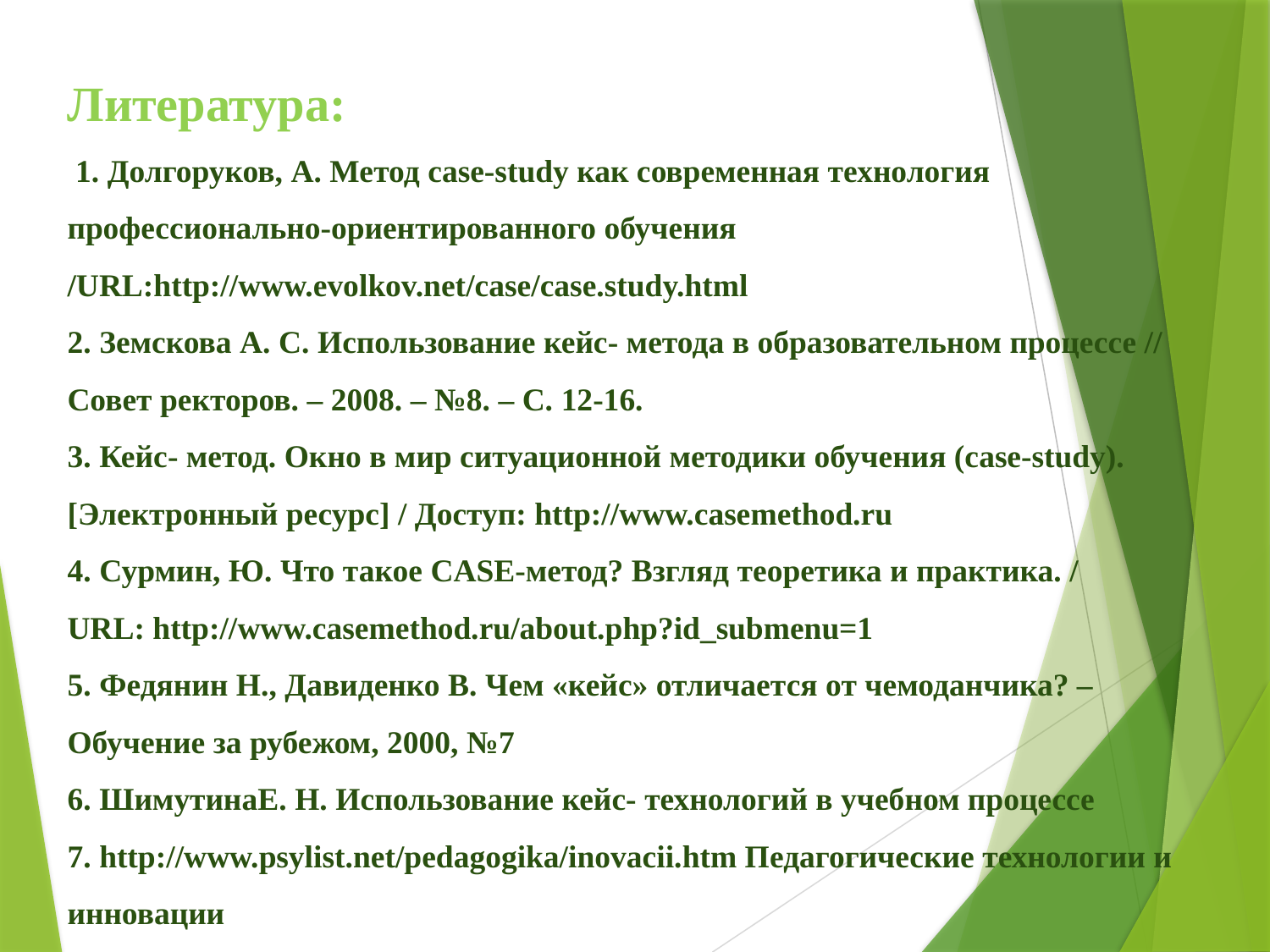

Литература:
 1. Долгоруков, А. Метод case-study как современная технология профессионально-ориентированного обучения /URL:http://www.evolkov.net/case/case.study.html
2. Земскова А. С. Использование кейс- метода в образовательном процессе // Совет ректоров. – 2008. – №8. – С. 12-16.
3. Кейс- метод. Окно в мир ситуационной методики обучения (case-study). [Электронный ресурс] / Доступ: http://www.casemethod.ru
4. Сурмин, Ю. Что такое CASE-метод? Взгляд теоретика и практика. / URL: http://www.casemethod.ru/about.php?id_submenu=1
5. Федянин Н., Давиденко В. Чем «кейс» отличается от чемоданчика? – Обучение за рубежом, 2000, №7
6. ШимутинаЕ. Н. Использование кейс- технологий в учебном процессе
7. http://www.psylist.net/pedagogika/inovacii.htm Педагогические технологии и инновации